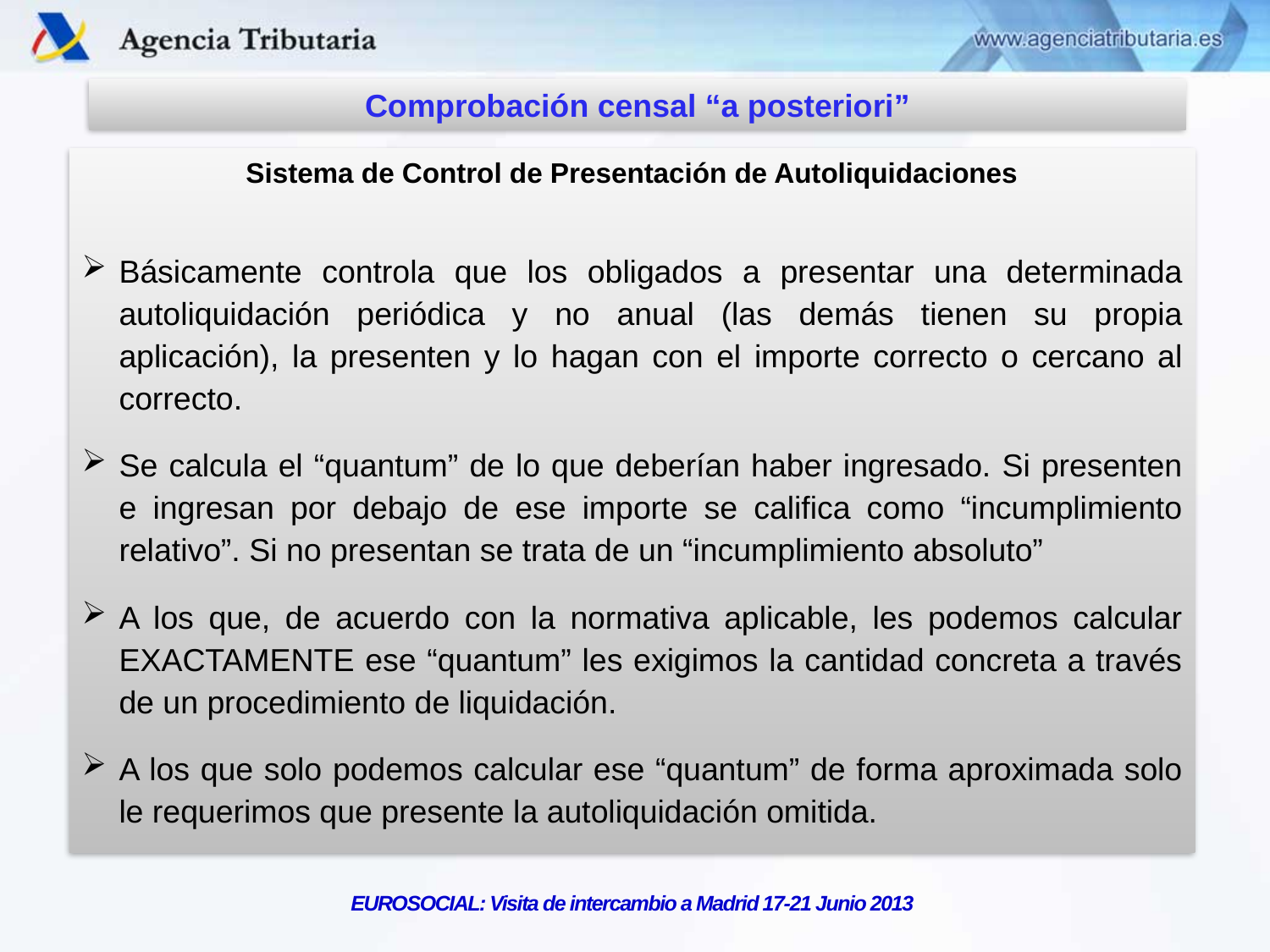

Comprobación censal “a posteriori”
Sistema de Control de Presentación de Autoliquidaciones

Básicamente controla que los obligados a presentar una determinada autoliquidación periódica y no anual (las demás tienen su propia aplicación), la presenten y lo hagan con el importe correcto o cercano al correcto.
Se calcula el “quantum” de lo que deberían haber ingresado. Si presenten e ingresan por debajo de ese importe se califica como “incumplimiento relativo”. Si no presentan se trata de un “incumplimiento absoluto”
A los que, de acuerdo con la normativa aplicable, les podemos calcular EXACTAMENTE ese “quantum” les exigimos la cantidad concreta a través de un procedimiento de liquidación.
A los que solo podemos calcular ese “quantum” de forma aproximada solo le requerimos que presente la autoliquidación omitida.

EUROSOCIAL: Visita de intercambio a Madrid 17-21 Junio 2013